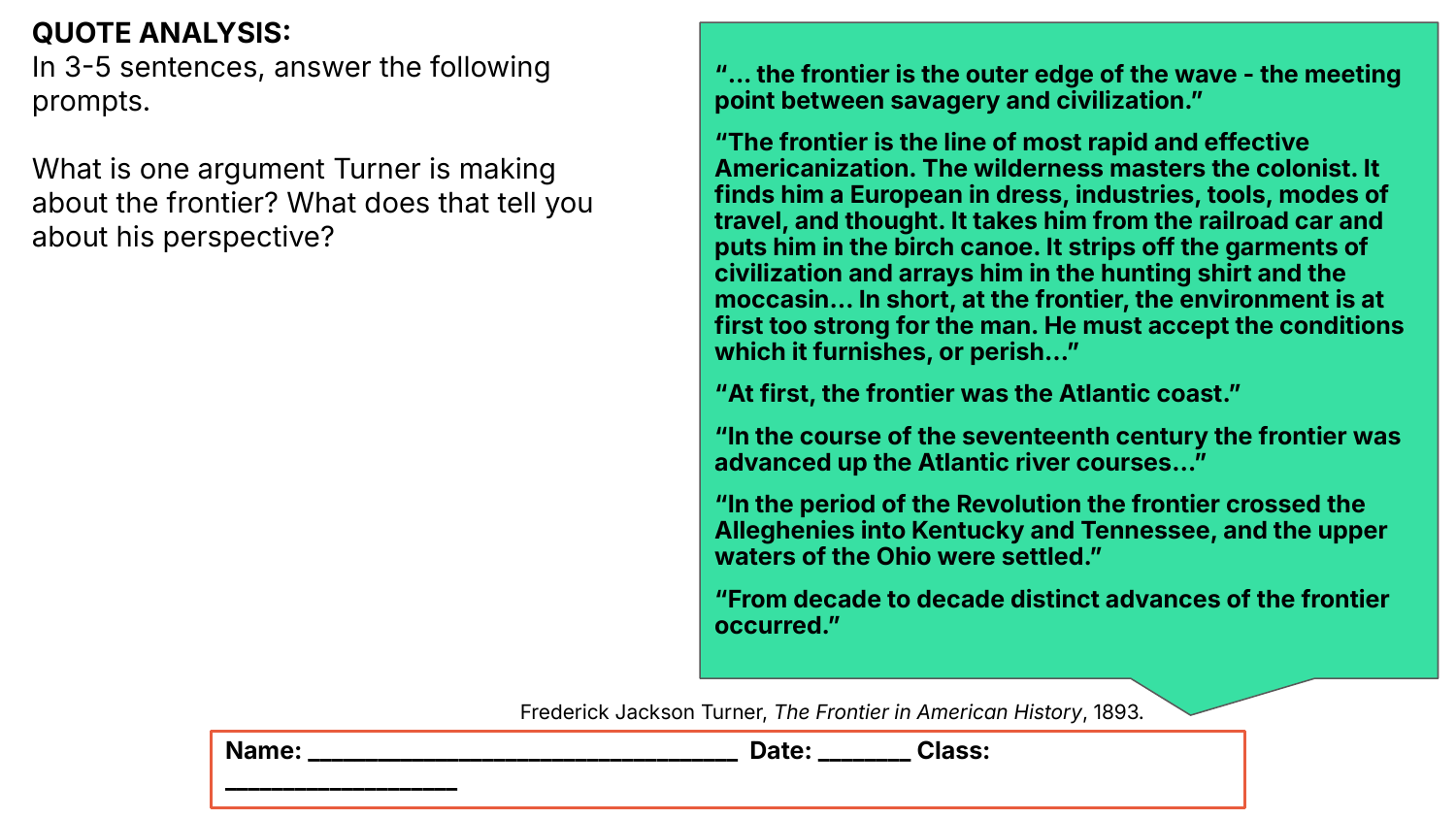

QUOTE ANALYSIS:
In 3-5 sentences, answer the following prompts.

What is one argument Turner is making about the frontier? What does that tell you about his perspective?

“... the frontier is the outer edge of the wave - the meeting point between savagery and civilization.”
“The frontier is the line of most rapid and effective Americanization. The wilderness masters the colonist. It finds him a European in dress, industries, tools, modes of travel, and thought. It takes him from the railroad car and puts him in the birch canoe. It strips off the garments of civilization and arrays him in the hunting shirt and the moccasin… In short, at the frontier, the environment is at first too strong for the man. He must accept the conditions which it furnishes, or perish…”
“At first, the frontier was the Atlantic coast.”
“In the course of the seventeenth century the frontier was advanced up the Atlantic river courses…”
“In the period of the Revolution the frontier crossed the Alleghenies into Kentucky and Tennessee, and the upper waters of the Ohio were settled.”
“From decade to decade distinct advances of the frontier occurred.”
Frederick Jackson Turner, The Frontier in American History, 1893.
Name: _____________________________________  Date: ________ Class: ____________________